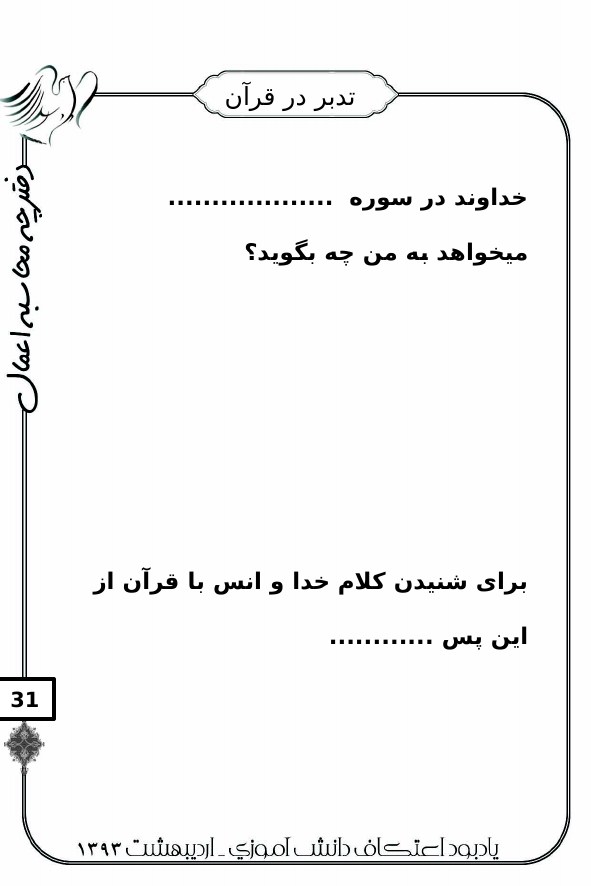

# تدبر در قرآن
خداوند در سوره  ................... میخواهد به من چه بگوید؟

برای شنیدن کلام خدا و انس با قرآن از این پس ............
31